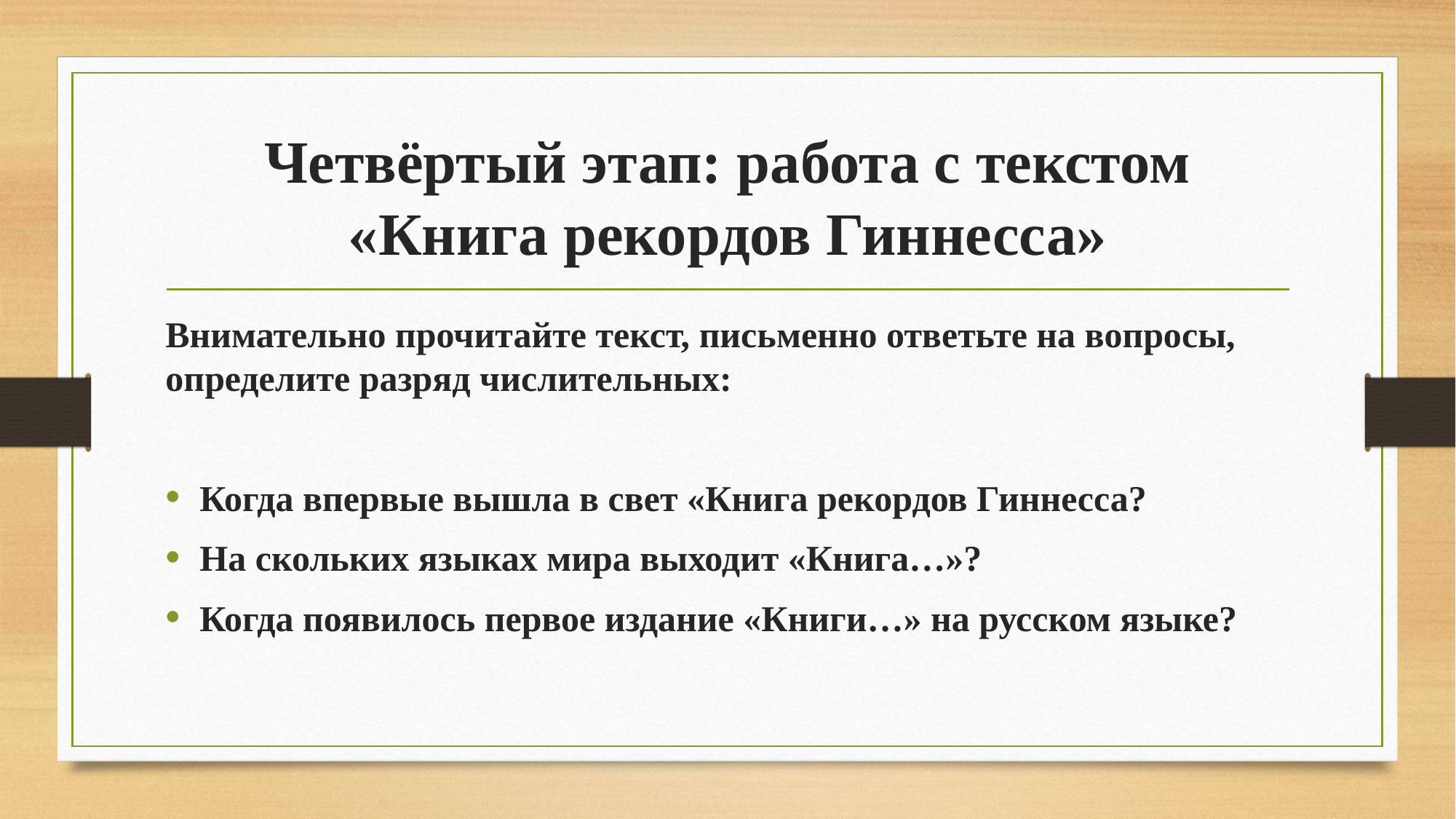

# Четвёртый этап: работа с текстом «Книга рекордов Гиннесса»
Внимательно прочитайте текст, письменно ответьте на вопросы, определите разряд числительных:

Когда впервые вышла в свет «Книга рекордов Гиннесса?
На скольких языках мира выходит «Книга…»?
Когда появилось первое издание «Книги…» на русском языке?